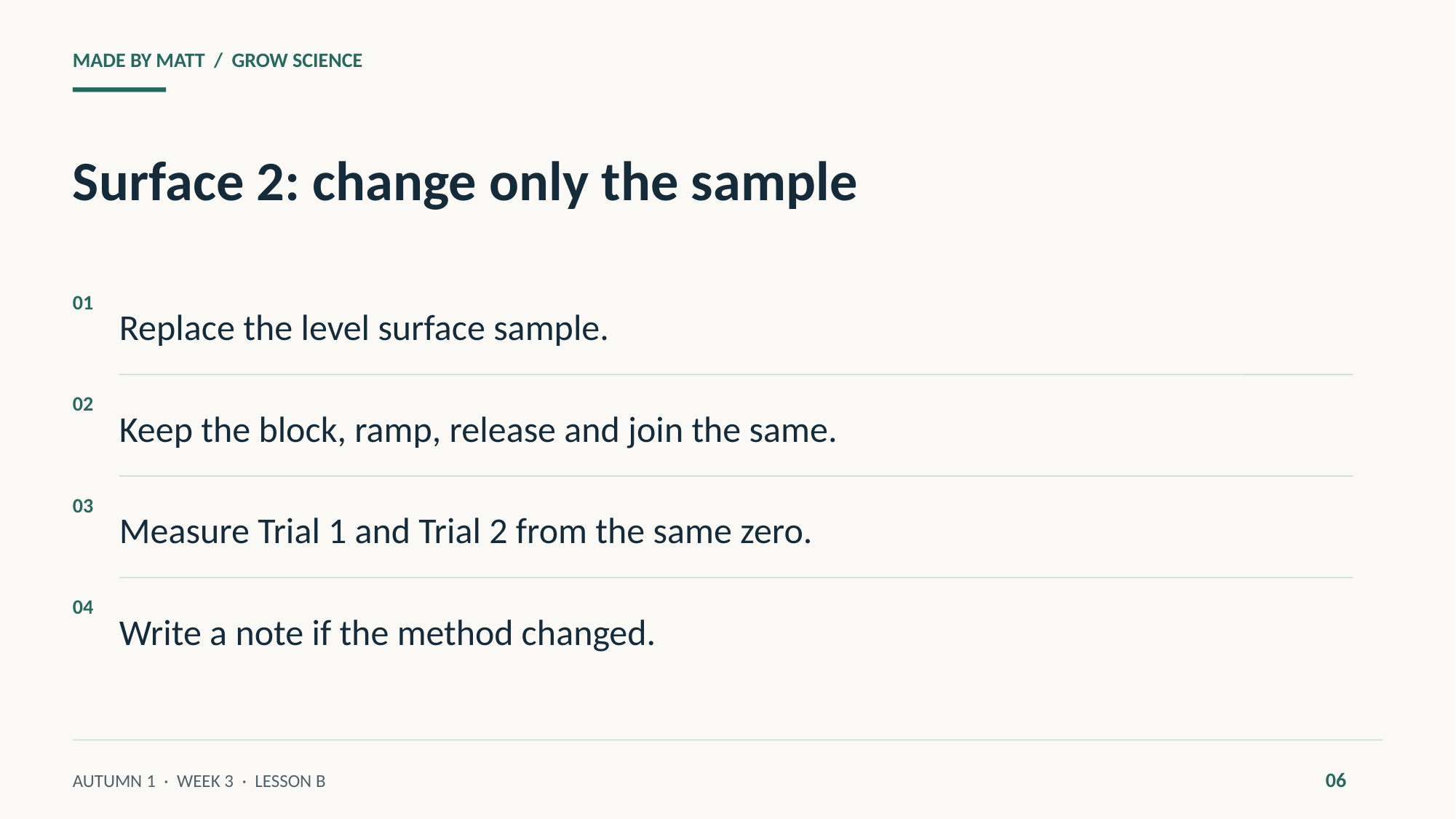

MADE BY MATT  /  GROW SCIENCE

Surface 2: change only the sample
Replace the level surface sample.
01

Keep the block, ramp, release and join the same.
02

Measure Trial 1 and Trial 2 from the same zero.
03

Write a note if the method changed.
04

06
AUTUMN 1  ·  WEEK 3  ·  LESSON B